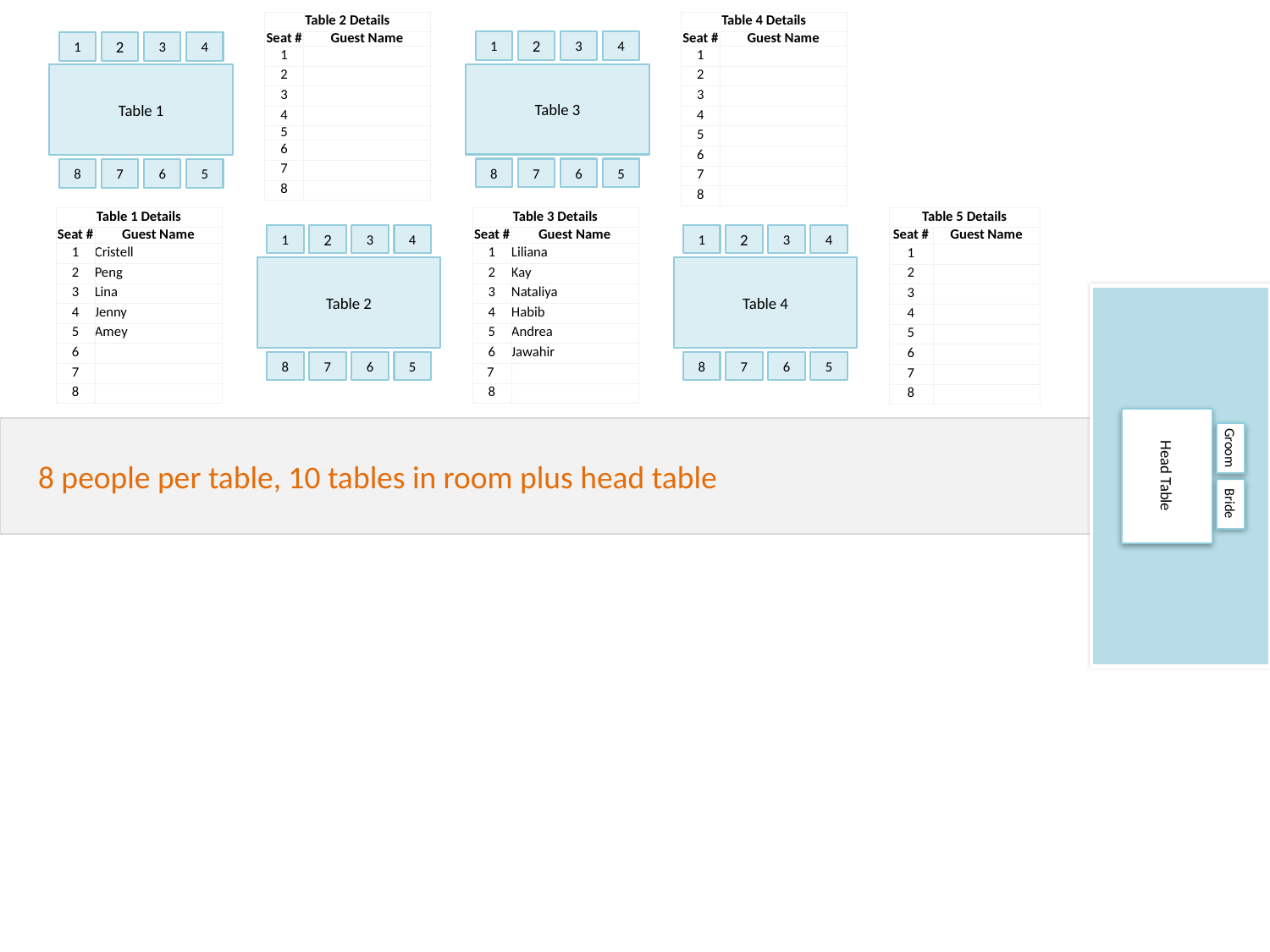

| Table 2 Details |  |
| --- | --- |
| Seat # | Guest Name |
| 1 |  |
| 2 |  |
| 3 |  |
| 4 |  |
| 5 |  |
| 6 |  |
| 7 |  |
| 8 |  |
| Table 4 Details |  |
| --- | --- |
| Seat # | Guest Name |
| 1 |  |
| 2 |  |
| 3 |  |
| 4 |  |
| 5 |  |
| 6 |  |
| 7 |  |
| 8 |  |
1
2
3
4
Table 3
8
7
6
5
1
2
3
4
Table 1
8
7
6
5
| Table 1 Details |  |
| --- | --- |
| Seat # | Guest Name |
| 1 | Cristell |
| 2 | Peng |
| 3 | Lina |
| 4 | Jenny |
| 5 | Amey |
| 6 |  |
| 7 |  |
| 8 |  |
| Table 3 Details |  |
| --- | --- |
| Seat # | Guest Name |
| 1 | Liliana |
| 2 | Kay |
| 3 | Nataliya |
| 4 | Habib |
| 5 | Andrea |
| 6 | Jawahir |
| 7 |  |
| 8 |  |
| Table 5 Details |  |
| --- | --- |
| Seat # | Guest Name |
| 1 |  |
| 2 |  |
| 3 |  |
| 4 |  |
| 5 |  |
| 6 |  |
| 7 |  |
| 8 |  |
1
2
3
4
Table 2
8
7
6
5
1
2
3
4
Table 4
8
7
6
5

# 8 people per table, 10 tables in room plus head table
Head Table
Groom
Bride